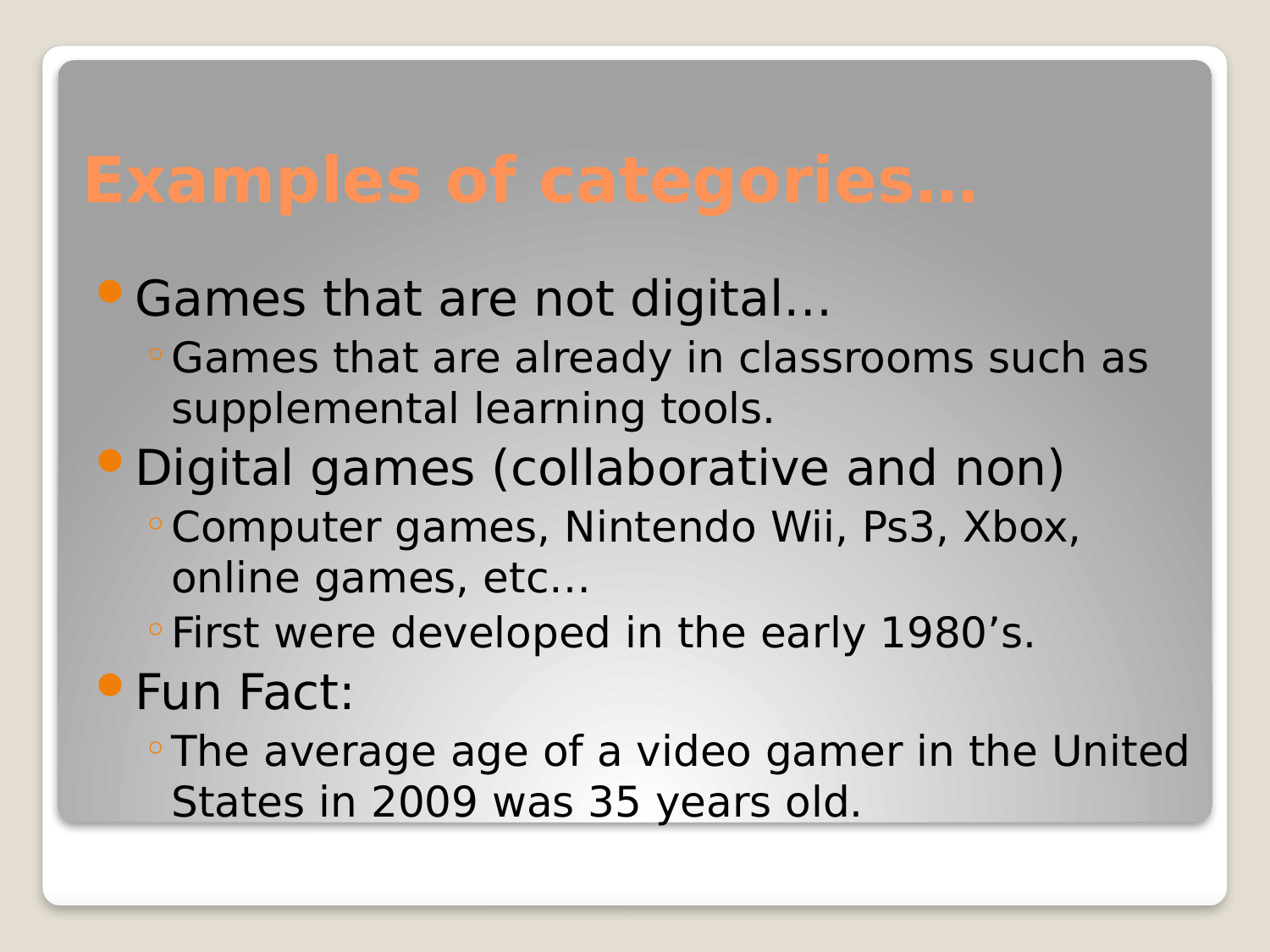

# Examples of categories…
Games that are not digital…
Games that are already in classrooms such as supplemental learning tools.
Digital games (collaborative and non)
Computer games, Nintendo Wii, Ps3, Xbox, online games, etc…
First were developed in the early 1980’s.
Fun Fact:
The average age of a video gamer in the United States in 2009 was 35 years old.